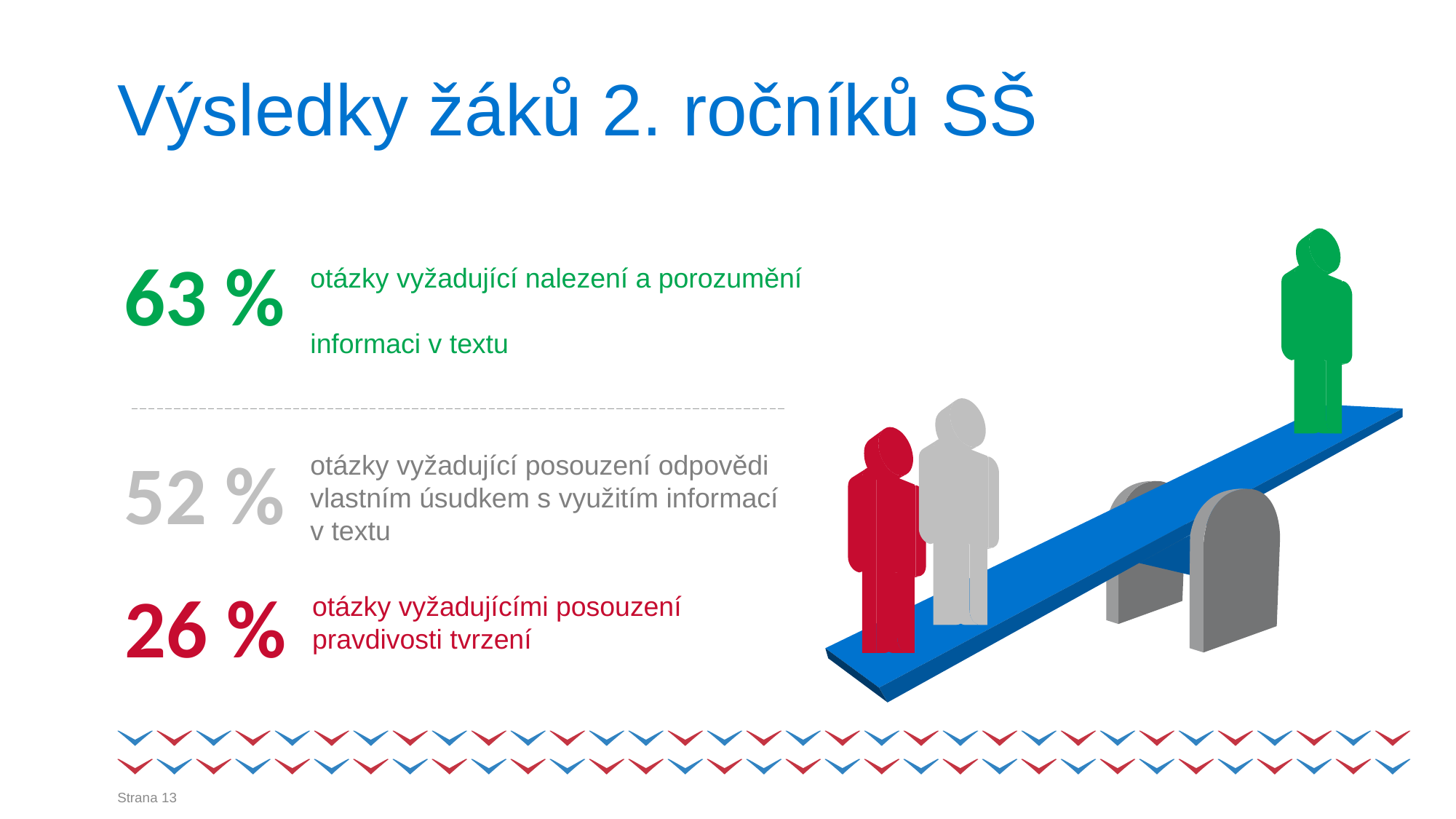

# Výsledky žáků 2. ročníků SŠ

63 %
otázky vyžadující nalezení a porozumění
informaci v textu

52 %
otázky vyžadující posouzení odpovědi vlastním úsudkem s využitím informací
v textu
26 %
otázky vyžadujícími posouzení pravdivosti tvrzení